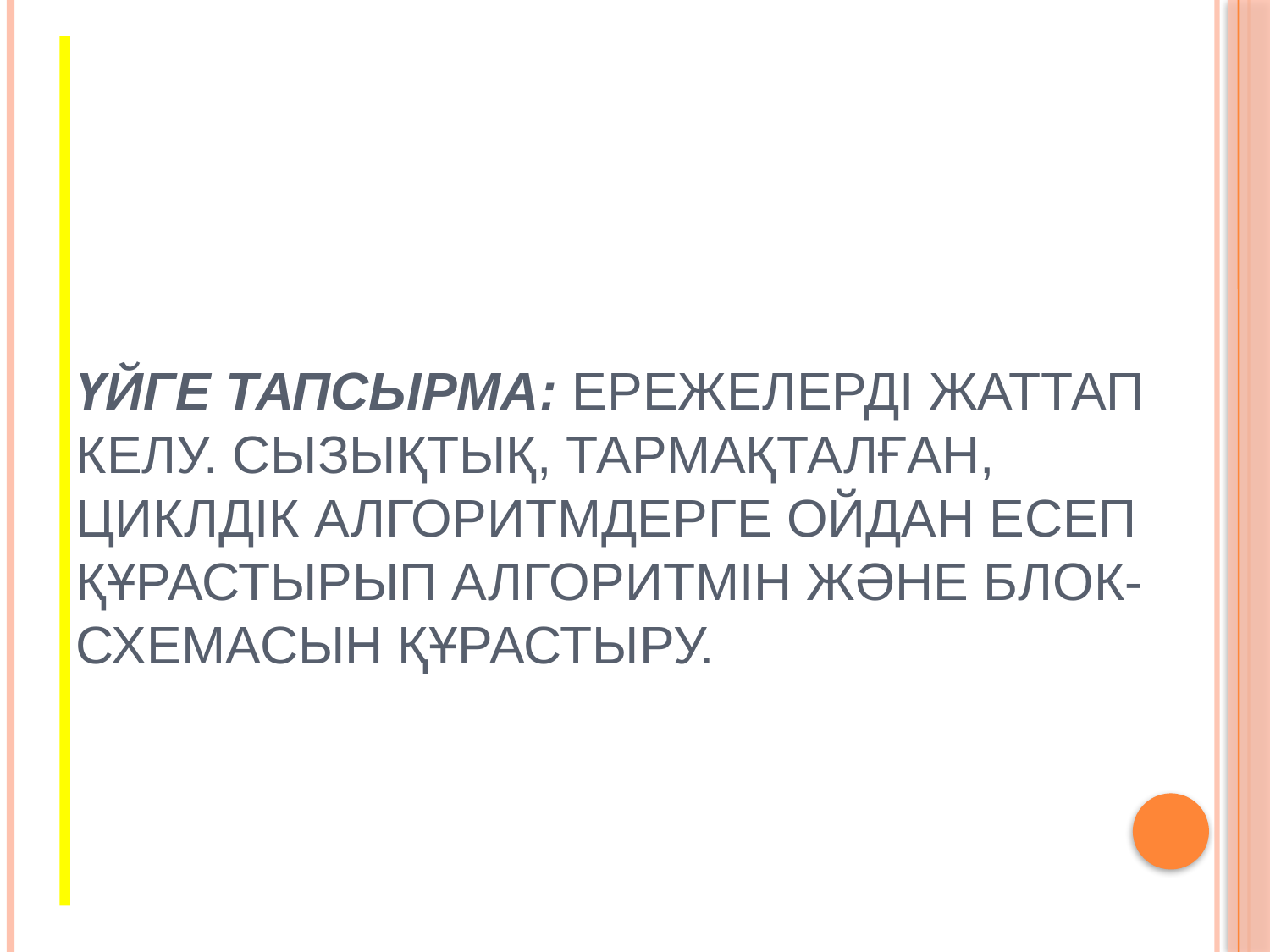

# Үйге тапсырма: Ережелерді жаттап келу. Сызықтық, тармақталған, циклдік алгоритмдерге ойдан есеп құрастырып алгоритмін және блок-схемасын құрастыру.